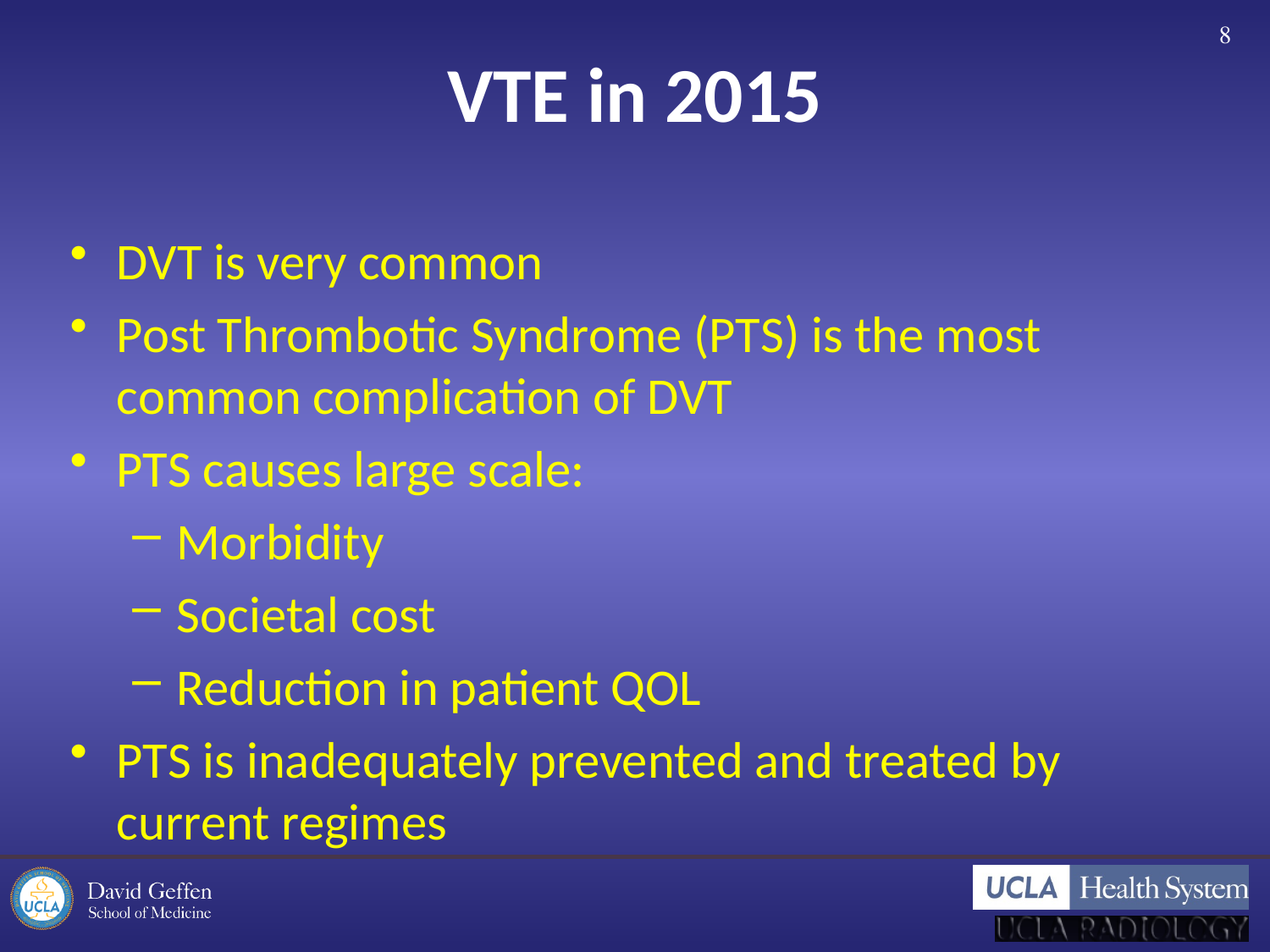

8
# VTE in 2015
DVT is very common
Post Thrombotic Syndrome (PTS) is the most common complication of DVT
PTS causes large scale:
Morbidity
Societal cost
Reduction in patient QOL
PTS is inadequately prevented and treated by current regimes